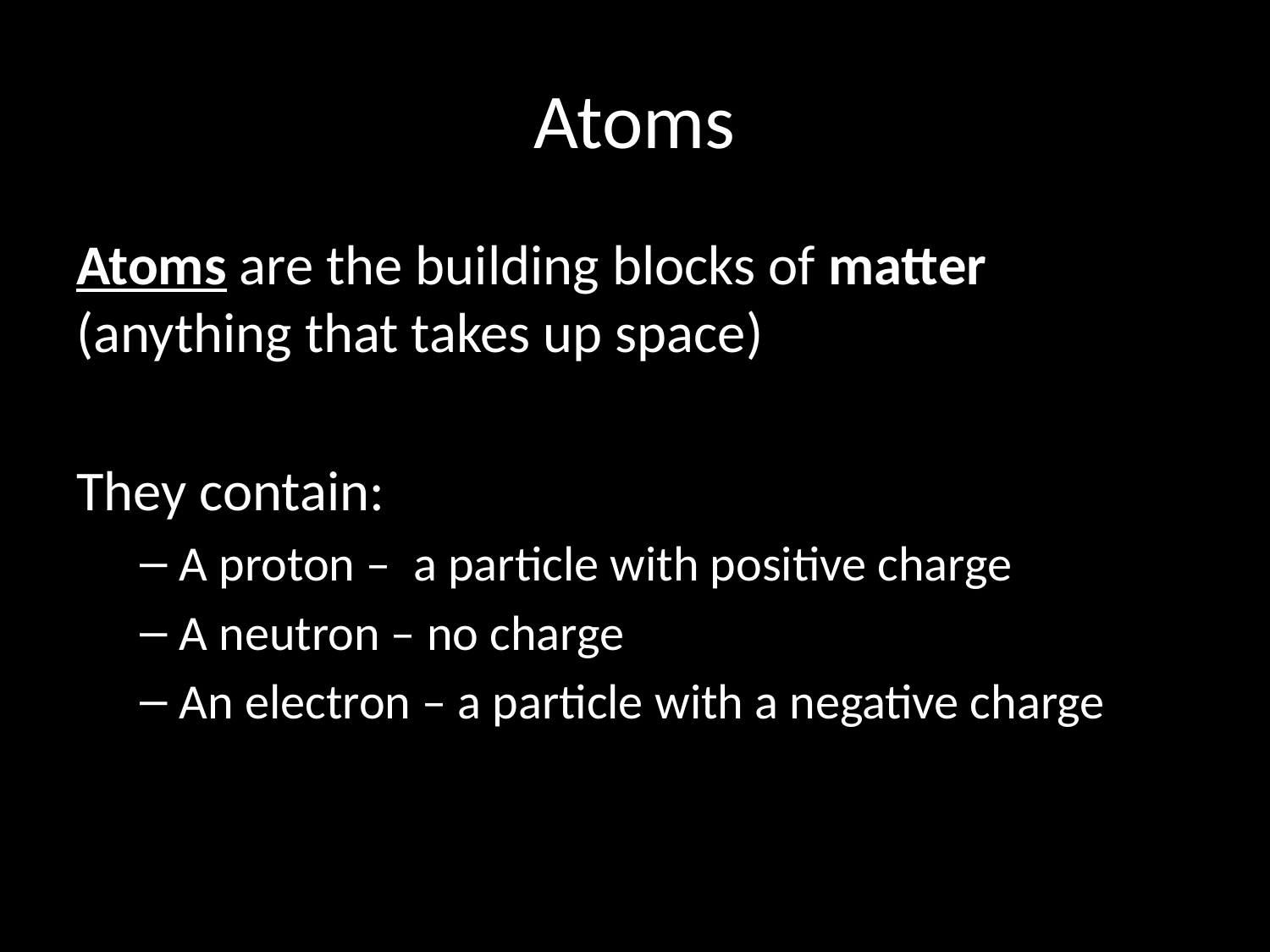

# Atoms
Atoms are the building blocks of matter (anything that takes up space)

They contain:
A proton –  a particle with positive charge
A neutron – no charge
An electron – a particle with a negative charge